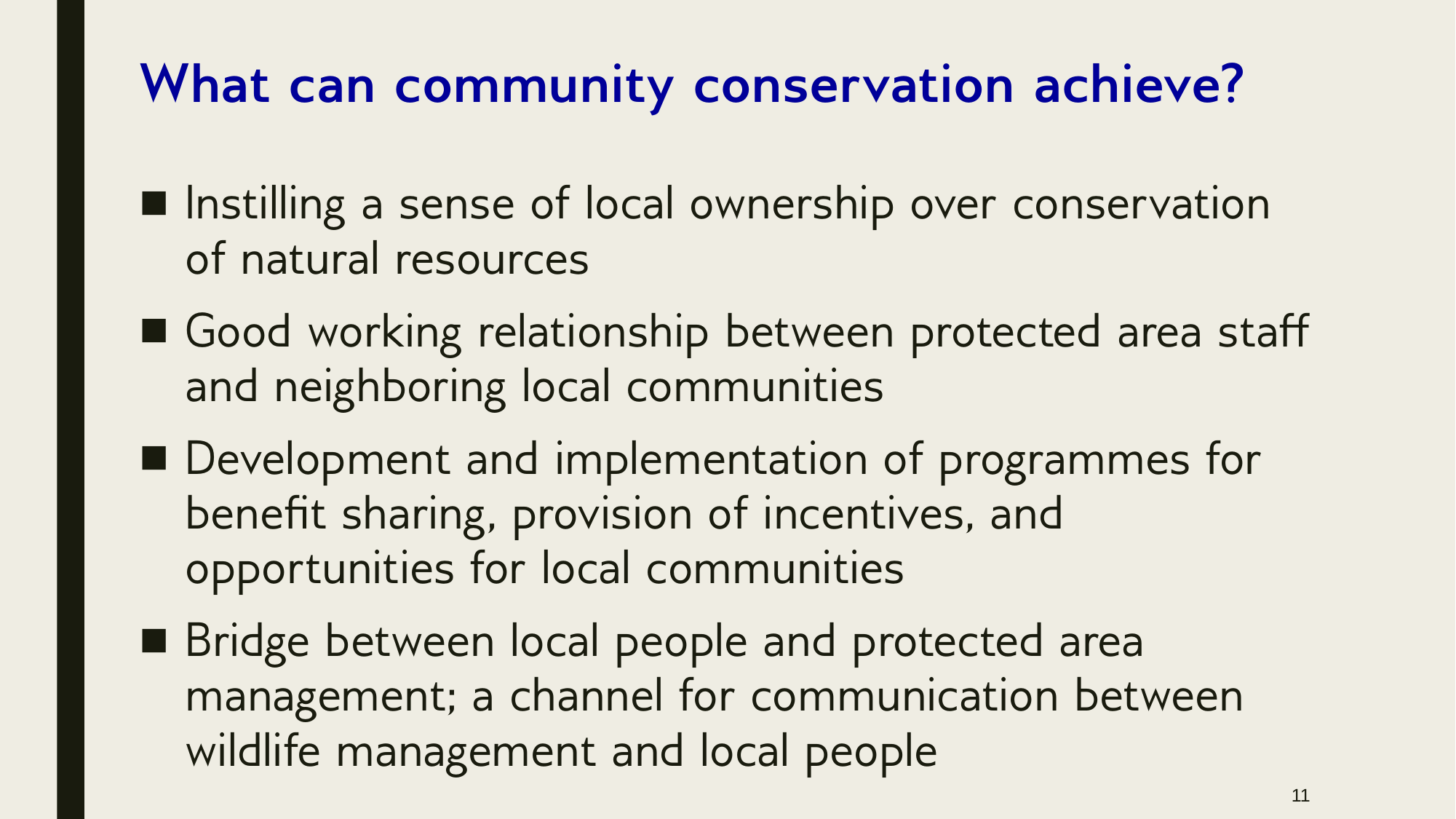

What can community conservation achieve?
Instilling a sense of local ownership over conservation of natural resources
Good working relationship between protected area staff and neighboring local communities
Development and implementation of programmes for benefit sharing, provision of incentives, and opportunities for local communities
Bridge between local people and protected area management; a channel for communication between wildlife management and local people
11